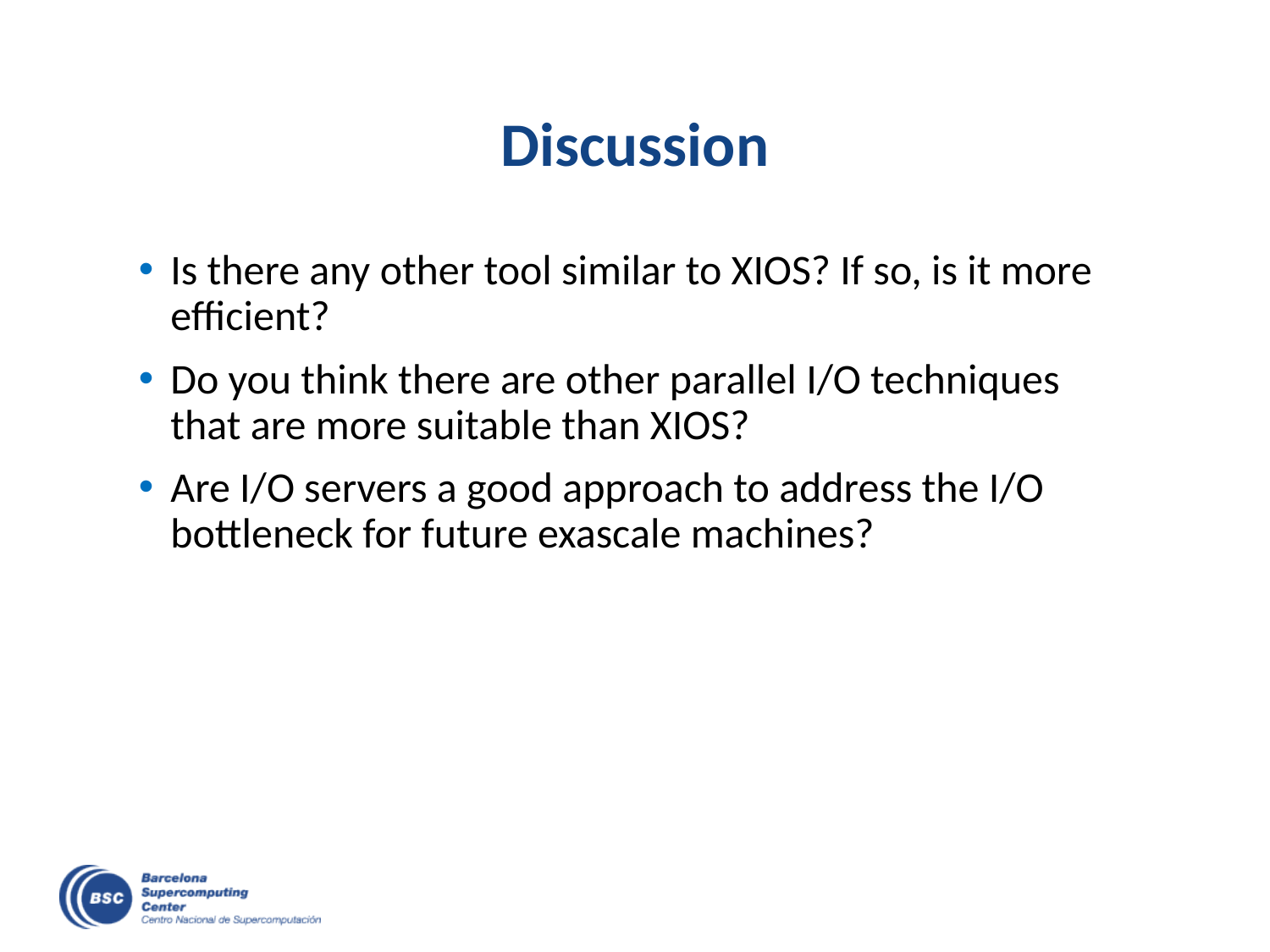

# Discussion
Is there any other tool similar to XIOS? If so, is it more efficient?
Do you think there are other parallel I/O techniques that are more suitable than XIOS?
Are I/O servers a good approach to address the I/O bottleneck for future exascale machines?